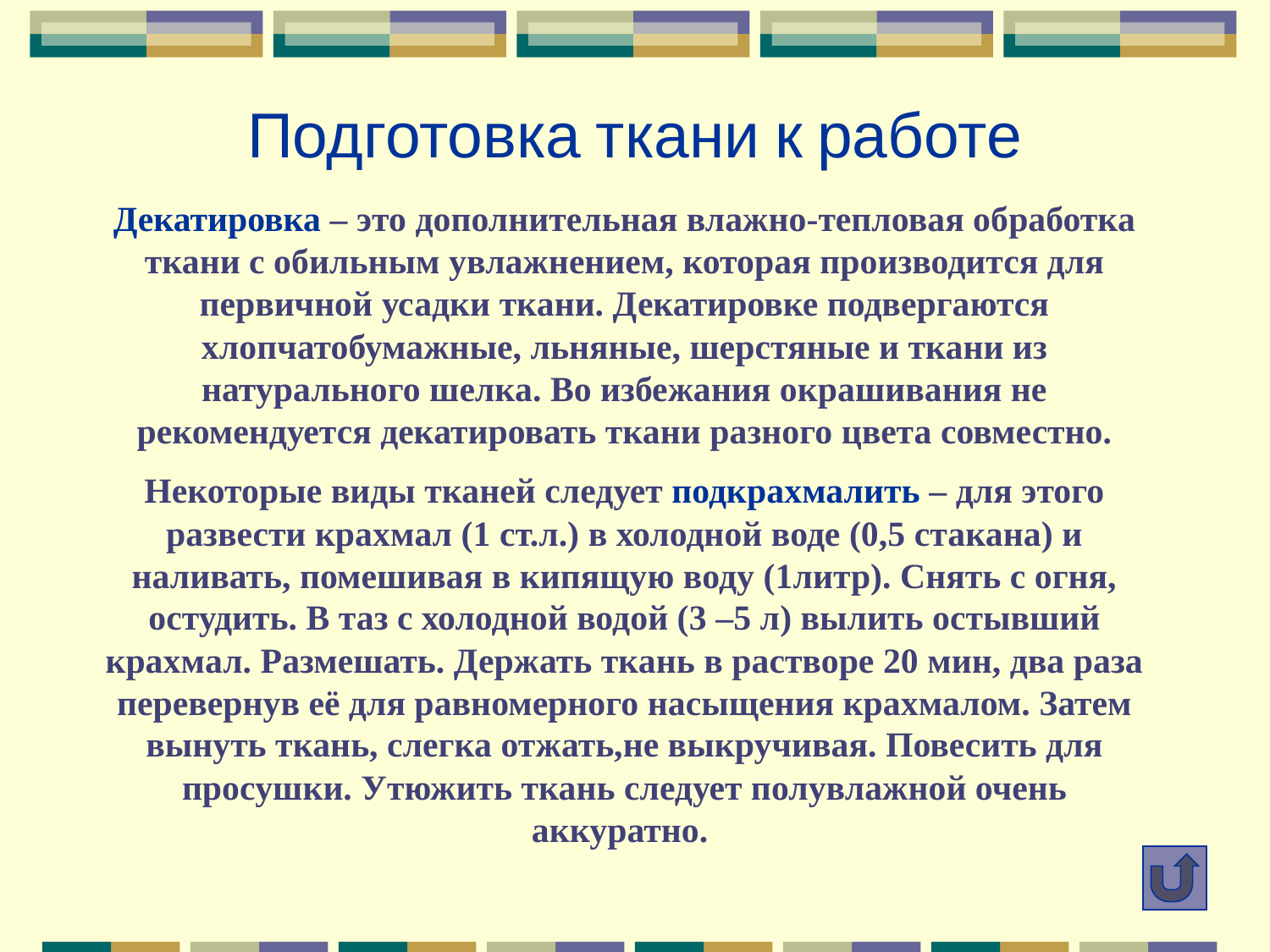

# Подготовка ткани к работе
Декатировка – это дополнительная влажно-тепловая обработка ткани с обильным увлажнением, которая производится для первичной усадки ткани. Декатировке подвергаются хлопчатобумажные, льняные, шерстяные и ткани из натурального шелка. Во избежания окрашивания не рекомендуется декатировать ткани разного цвета совместно.
Некоторые виды тканей следует подкрахмалить – для этого развести крахмал (1 ст.л.) в холодной воде (0,5 стакана) и наливать, помешивая в кипящую воду (1литр). Снять с огня, остудить. В таз с холодной водой (3 –5 л) вылить остывший крахмал. Размешать. Держать ткань в растворе 20 мин, два раза перевернув её для равномерного насыщения крахмалом. Затем вынуть ткань, слегка отжать,не выкручивая. Повесить для просушки. Утюжить ткань следует полувлажной очень аккуратно.